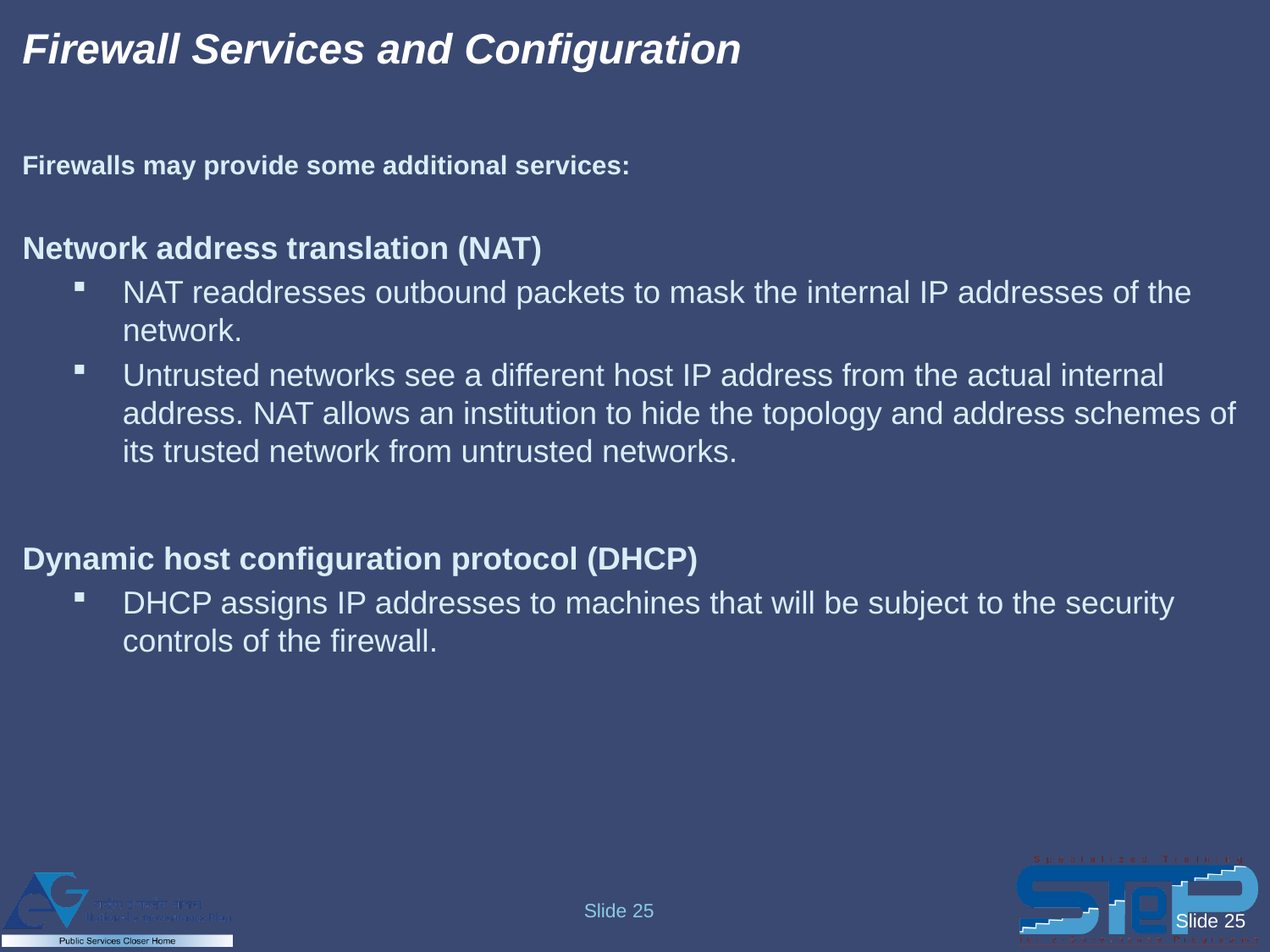

# Firewall Services and Configuration
Firewalls may provide some additional services:

Network address translation (NAT)
NAT readdresses outbound packets to mask the internal IP addresses of the network.
Untrusted networks see a different host IP address from the actual internal address. NAT allows an institution to hide the topology and address schemes of its trusted network from untrusted networks.

Dynamic host configuration protocol (DHCP)
DHCP assigns IP addresses to machines that will be subject to the security controls of the firewall.

Slide 25